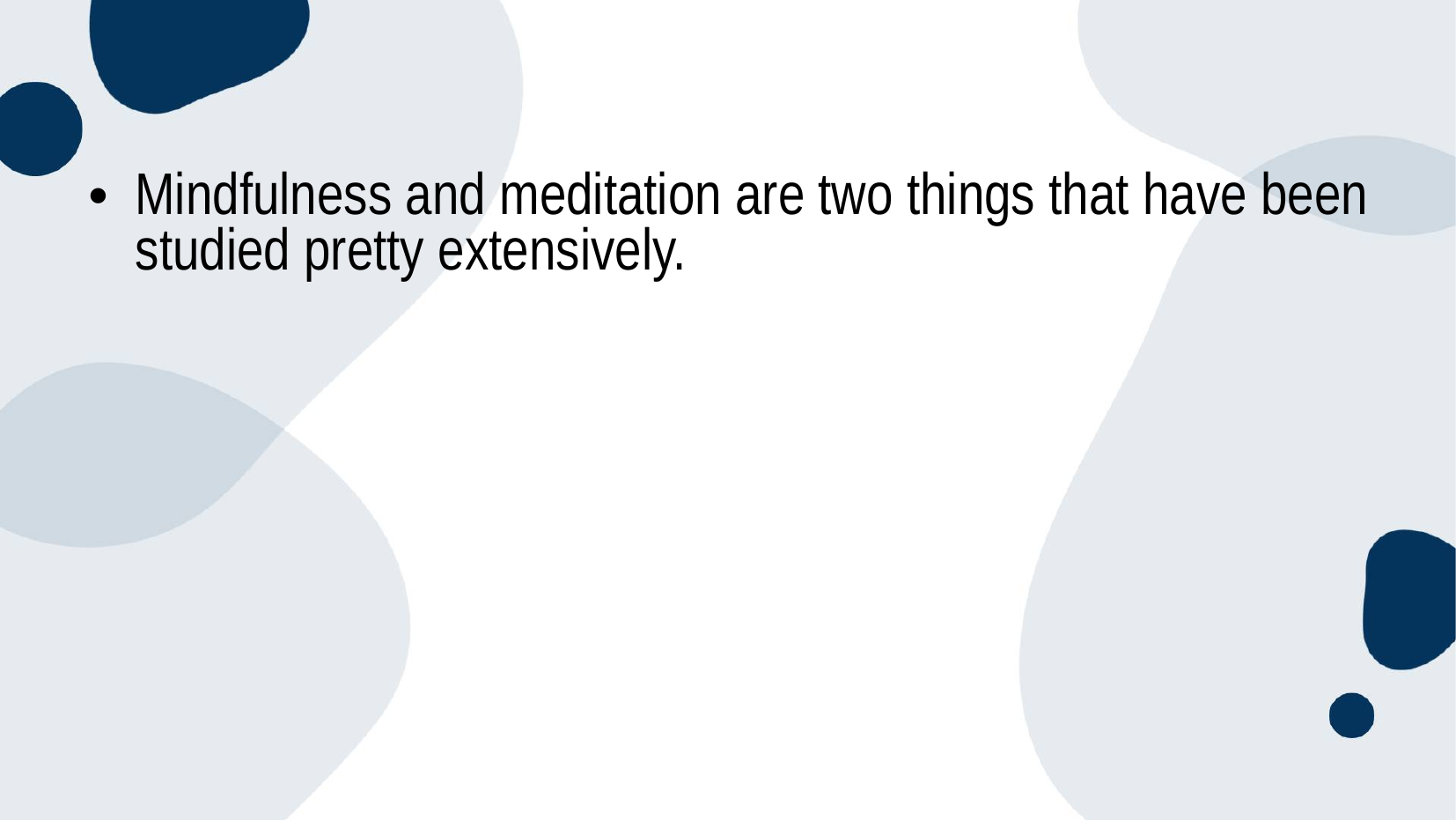

Mindfulness and meditation are two things that have been studied pretty extensively.